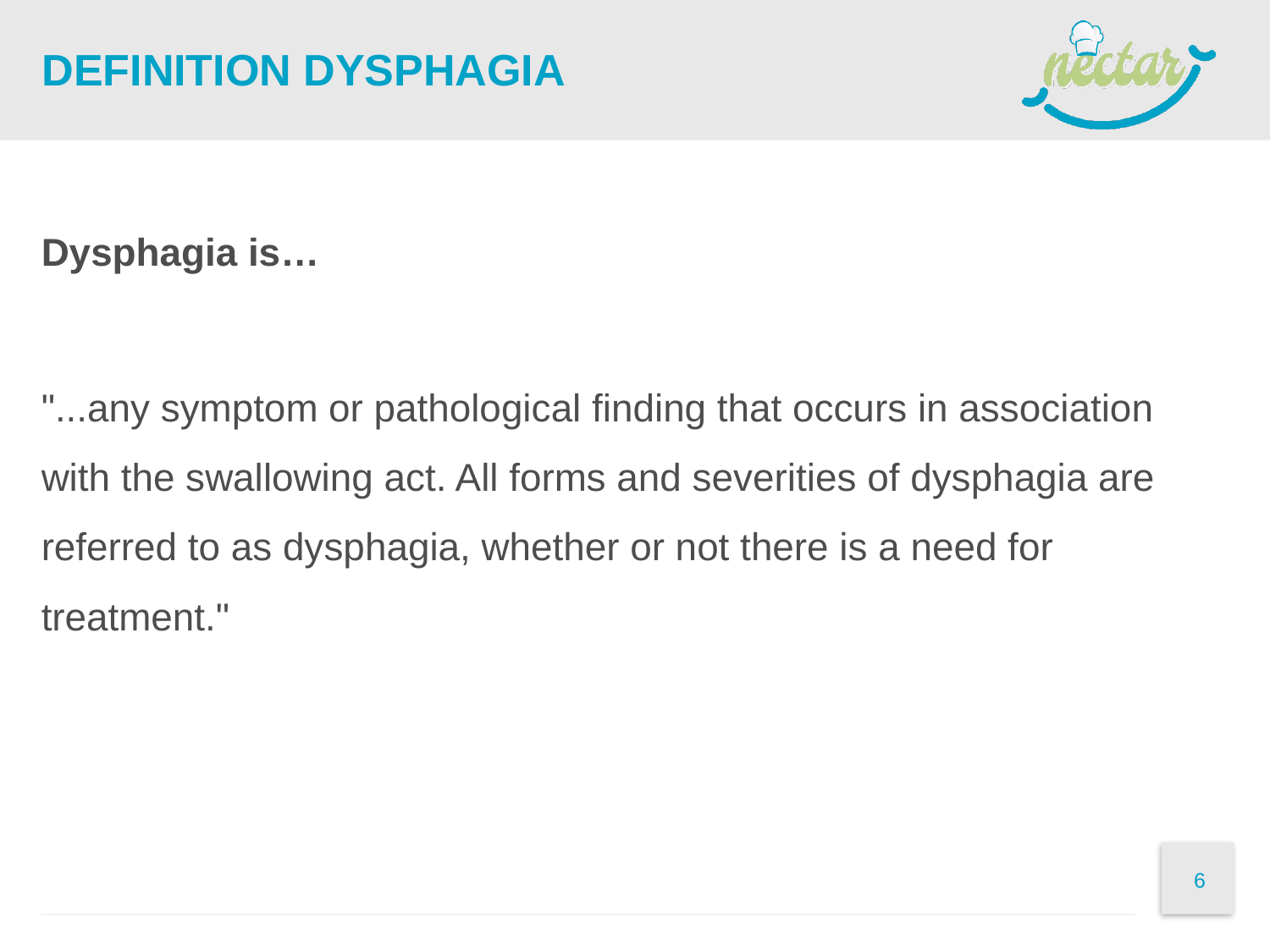

# Definition DysphagiA
Dysphagia is…

"...any symptom or pathological finding that occurs in association with the swallowing act. All forms and severities of dysphagia are referred to as dysphagia, whether or not there is a need for treatment."